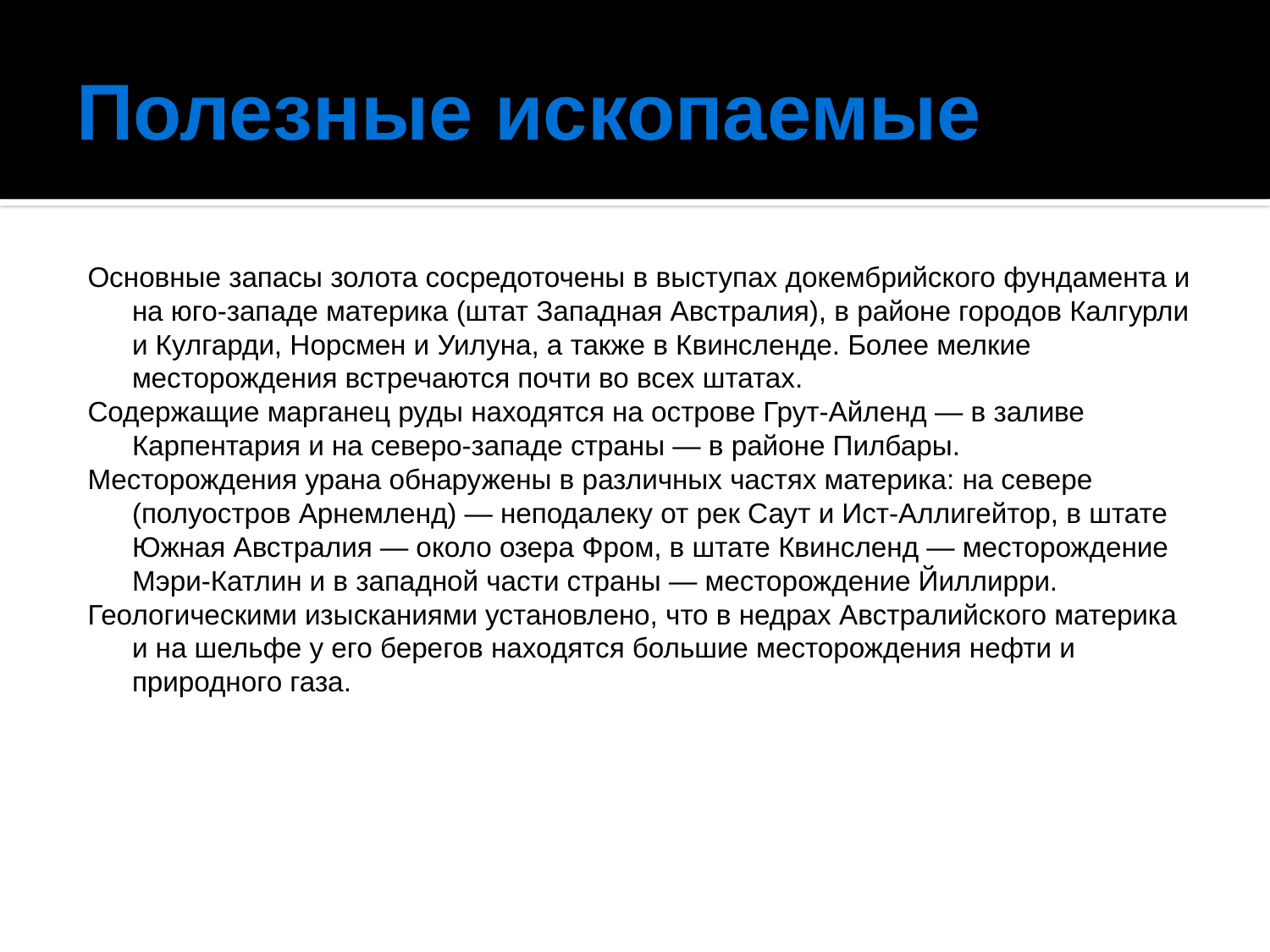

# Полезные ископаемые
Основные запасы золота сосредоточены в выступах докембрийского фундамента и на юго-западе материка (штат Западная Австралия), в районе городов Калгурли и Кулгарди, Норсмен и Уилуна, а также в Квинсленде. Более мелкие месторождения встречаются почти во всех штатах.
Содержащие марганец руды находятся на острове Грут-Айленд — в заливе Карпентария и на северо-западе страны — в районе Пилбары.
Месторождения урана обнаружены в различных частях материка: на севере (полуостров Арнемленд) — неподалеку от рек Саут и Ист-Аллигейтор, в штате Южная Австралия — около озера Фром, в штате Квинсленд — месторождение Мэри-Катлин и в западной части страны — месторождение Йиллирри.
Геологическими изысканиями установлено, что в недрах Австралийского материка и на шельфе у его берегов находятся большие месторождения нефти и природного газа.